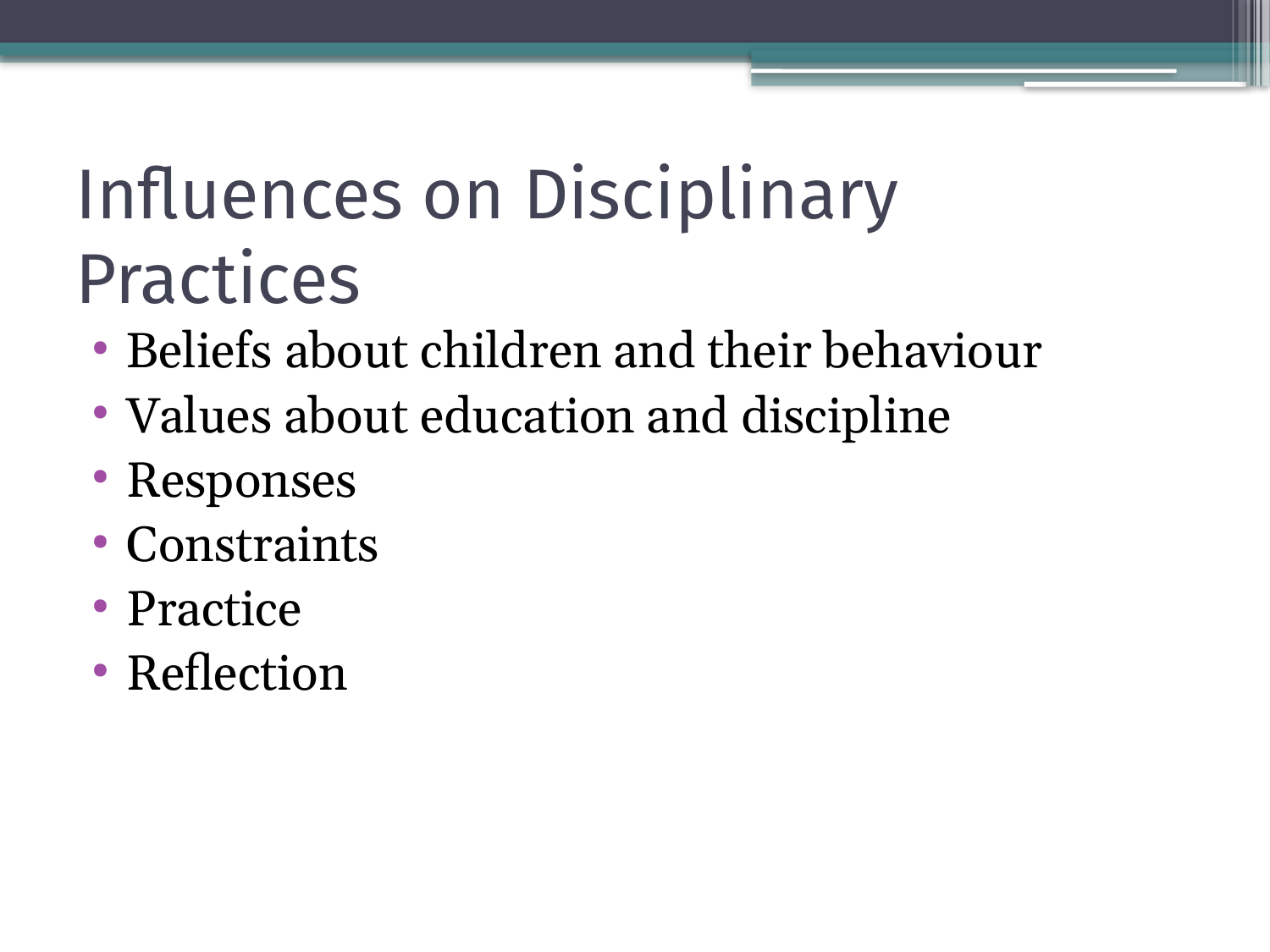

# Influences on Disciplinary Practices
Beliefs about children and their behaviour
Values about education and discipline
Responses
Constraints
Practice
Reflection